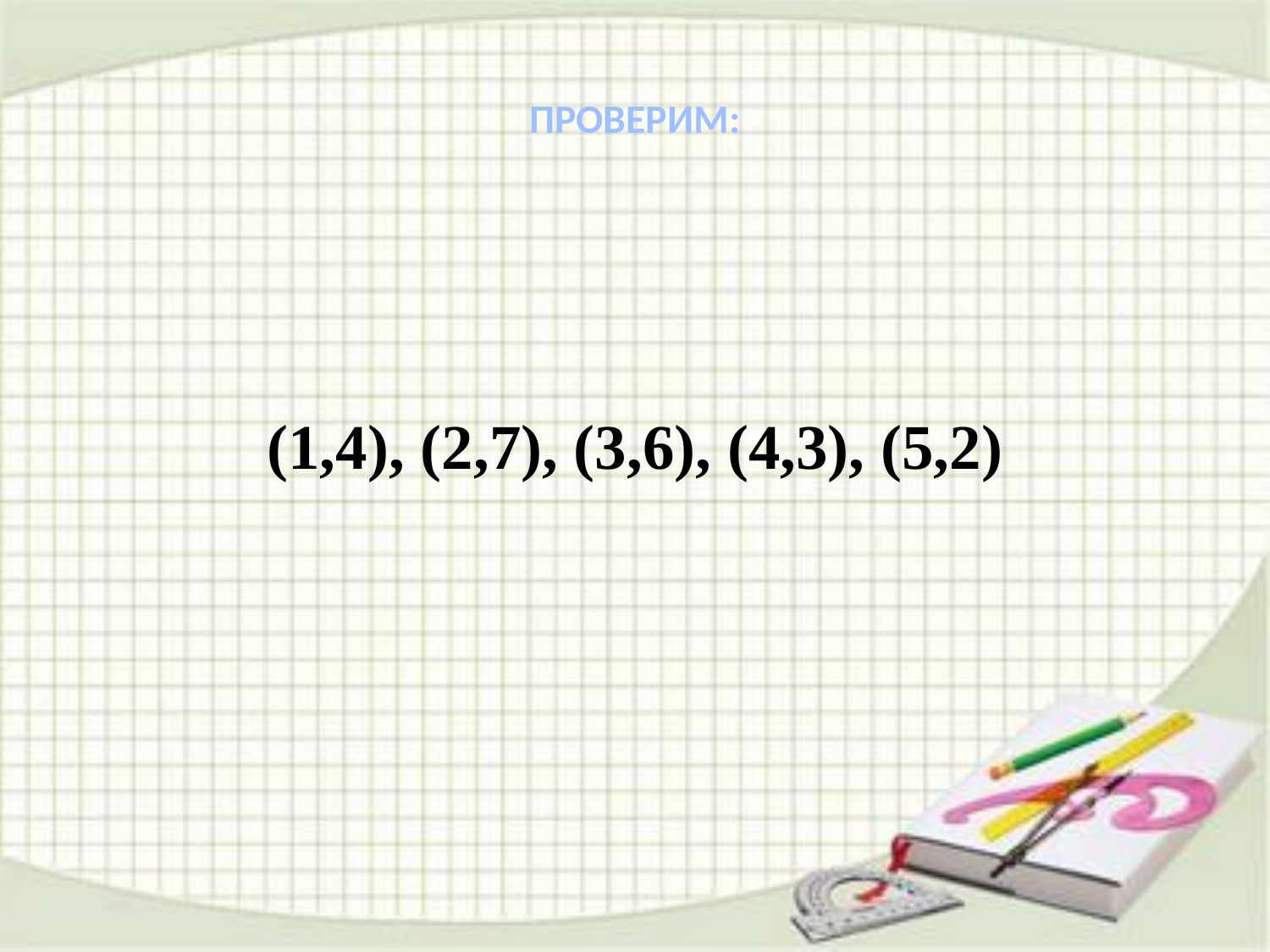

# ПРОВЕРИМ:

(1,4), (2,7), (3,6), (4,3), (5,2)